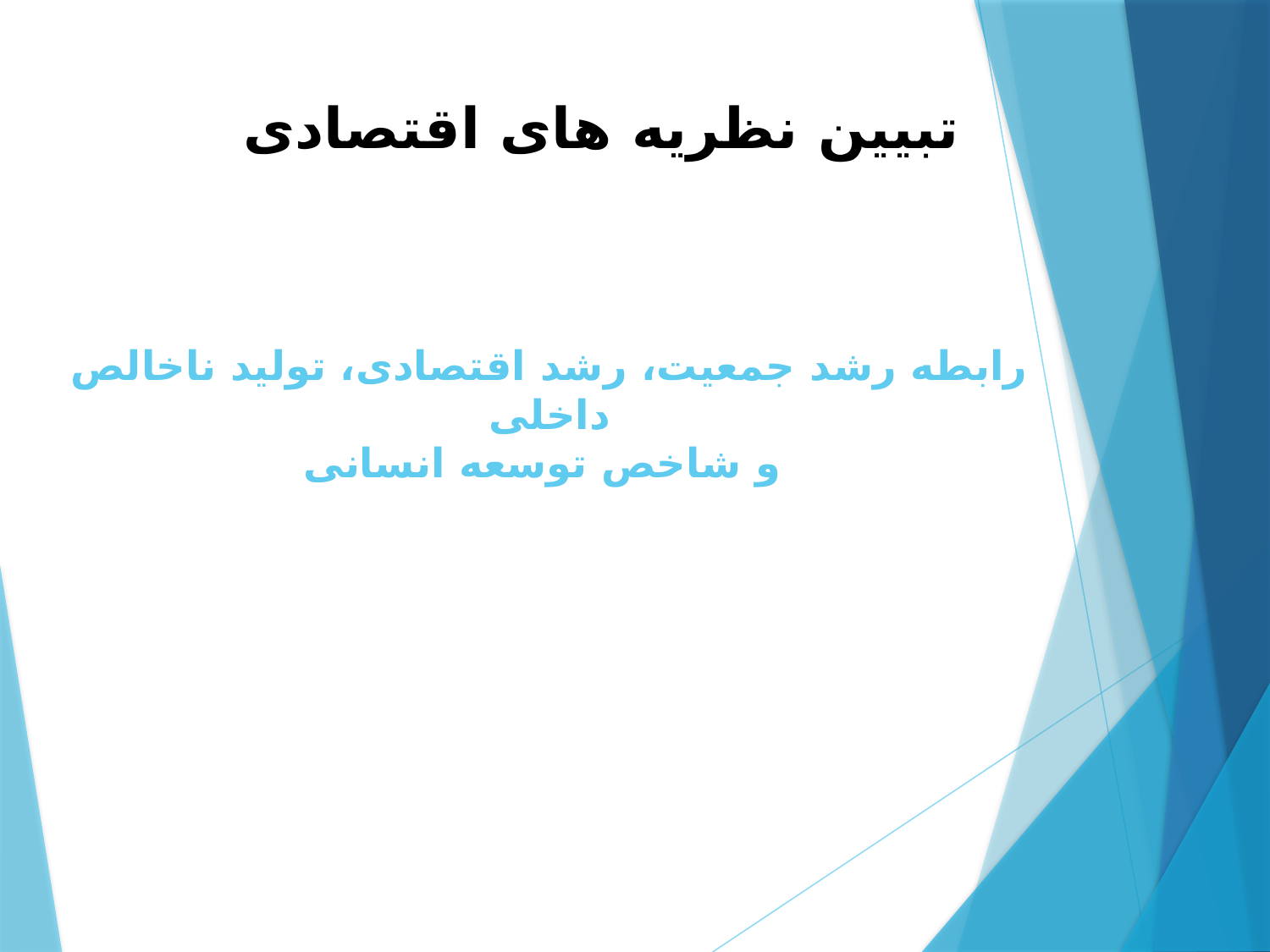

تبیین نظریه های اقتصادی
# رابطه رشد جمعیت، رشد اقتصادی، تولید ناخالص داخلی و شاخص توسعه انسانی